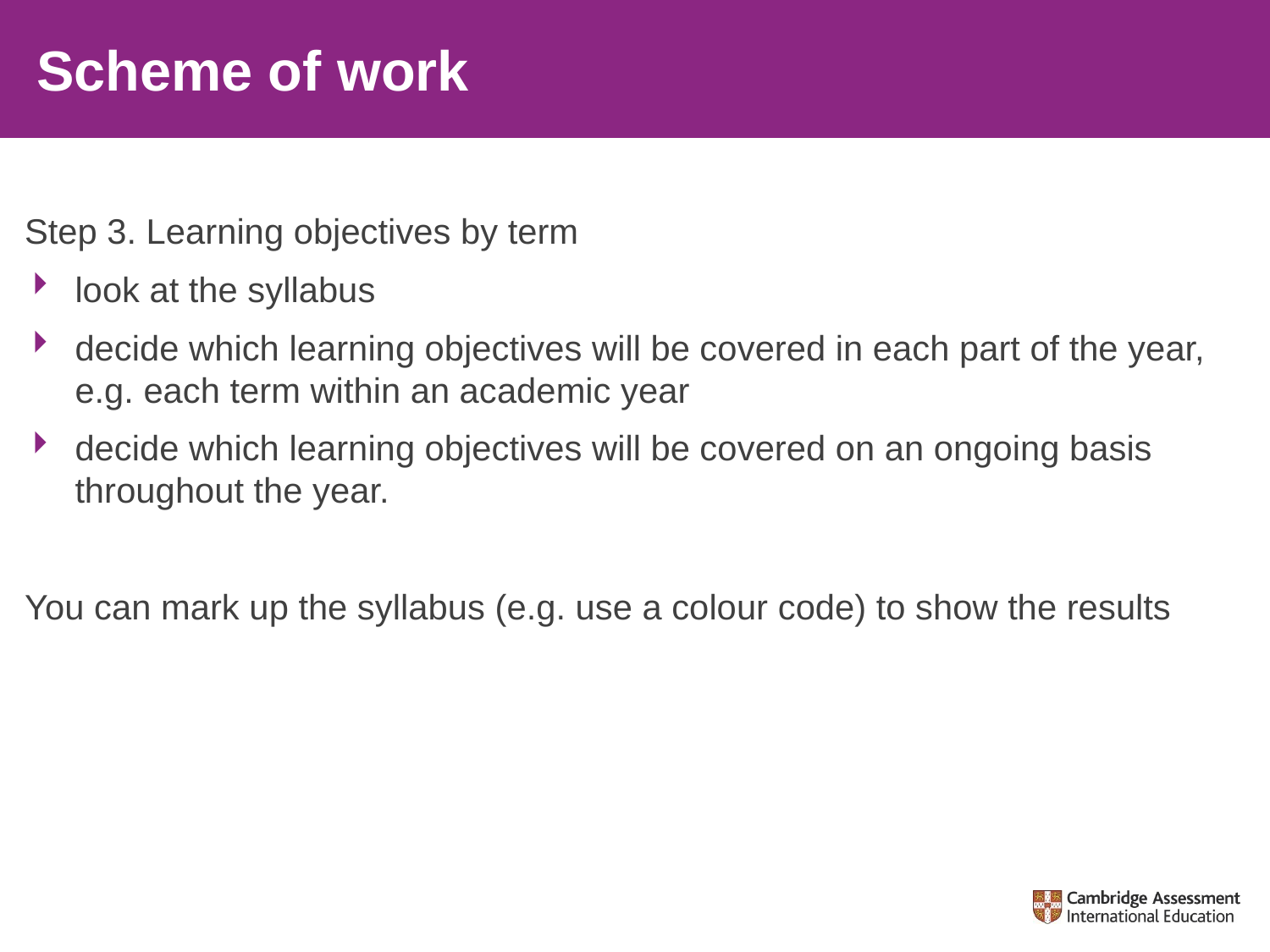

# Scheme of work
Step 3. Learning objectives by term
look at the syllabus
decide which learning objectives will be covered in each part of the year, e.g. each term within an academic year
decide which learning objectives will be covered on an ongoing basis throughout the year.

You can mark up the syllabus (e.g. use a colour code) to show the results